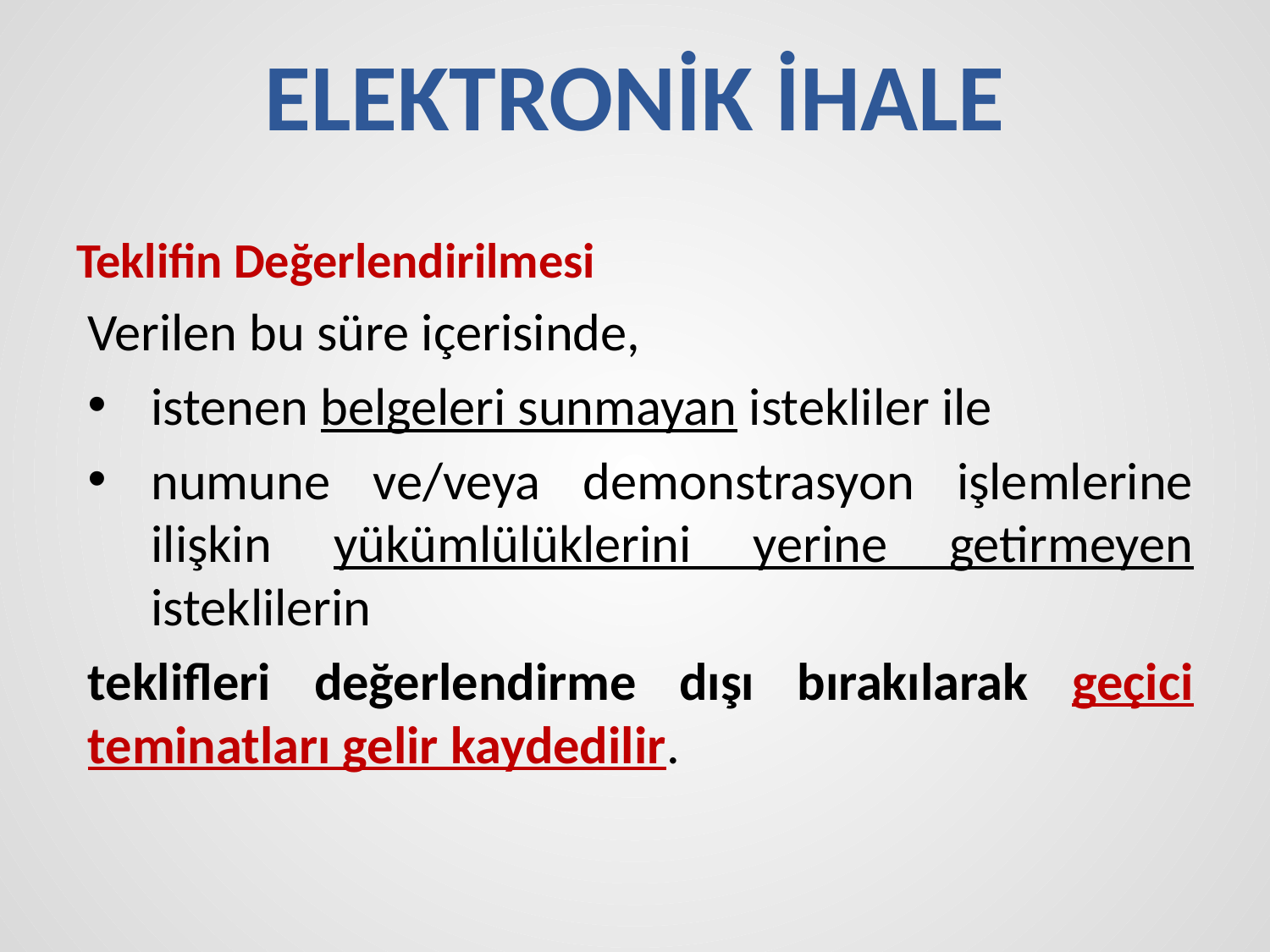

# ELEKTRONİK İHALE
Teklifin Değerlendirilmesi
Verilen bu süre içerisinde,
istenen belgeleri sunmayan istekliler ile
numune ve/veya demonstrasyon işlemlerine ilişkin yükümlülüklerini yerine getirmeyen isteklilerin
teklifleri değerlendirme dışı bırakılarak geçici teminatları gelir kaydedilir.